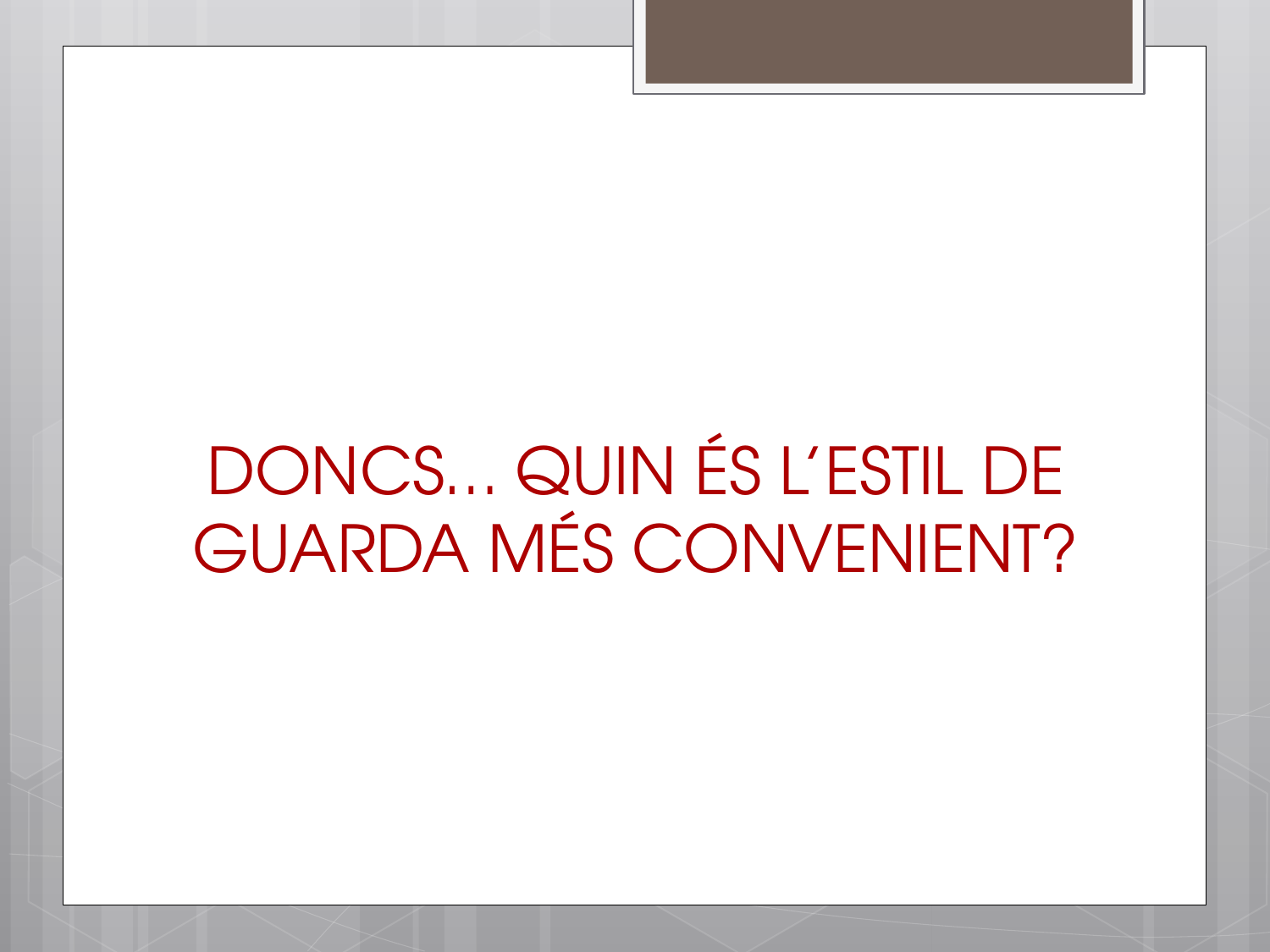

# DONCS… QUIN ÉS L’ESTIL DE GUARDA MÉS CONVENIENT?